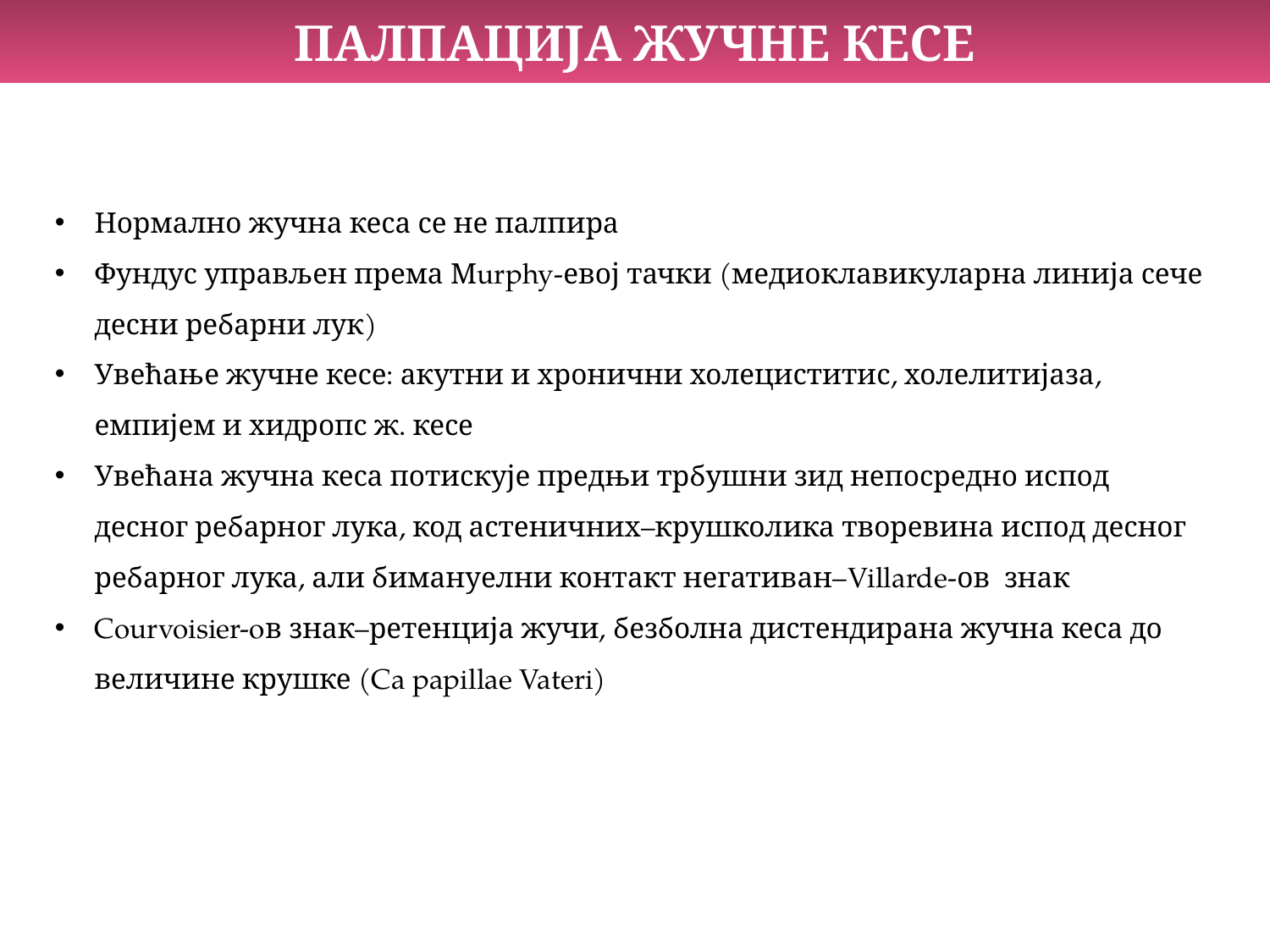

ПАЛПАЦИЈА ЖУЧНЕ КЕСЕ

Нормално жучна кеса се не палпира
Фундус управљен према Мurphy-евој тачки (медиоклавикуларна линија сече десни ребарни лук)
Увећање жучне кесе: акутни и хронични холециститис, холелитијаза,  емпијем и хидропс ж. кесе
Увећана жучна кеса потискује предњи трбушни зид непосредно испод десног ребарног лука, код астеничних–крушколика творевина испод десног ребарног лука, али бимануелни контакт негативан–Villarde-ов  знак
Courvoisier-oв знак–ретенција жучи, безболна дистендирана жучна кеса до величине крушке (Ca papillae Vateri)